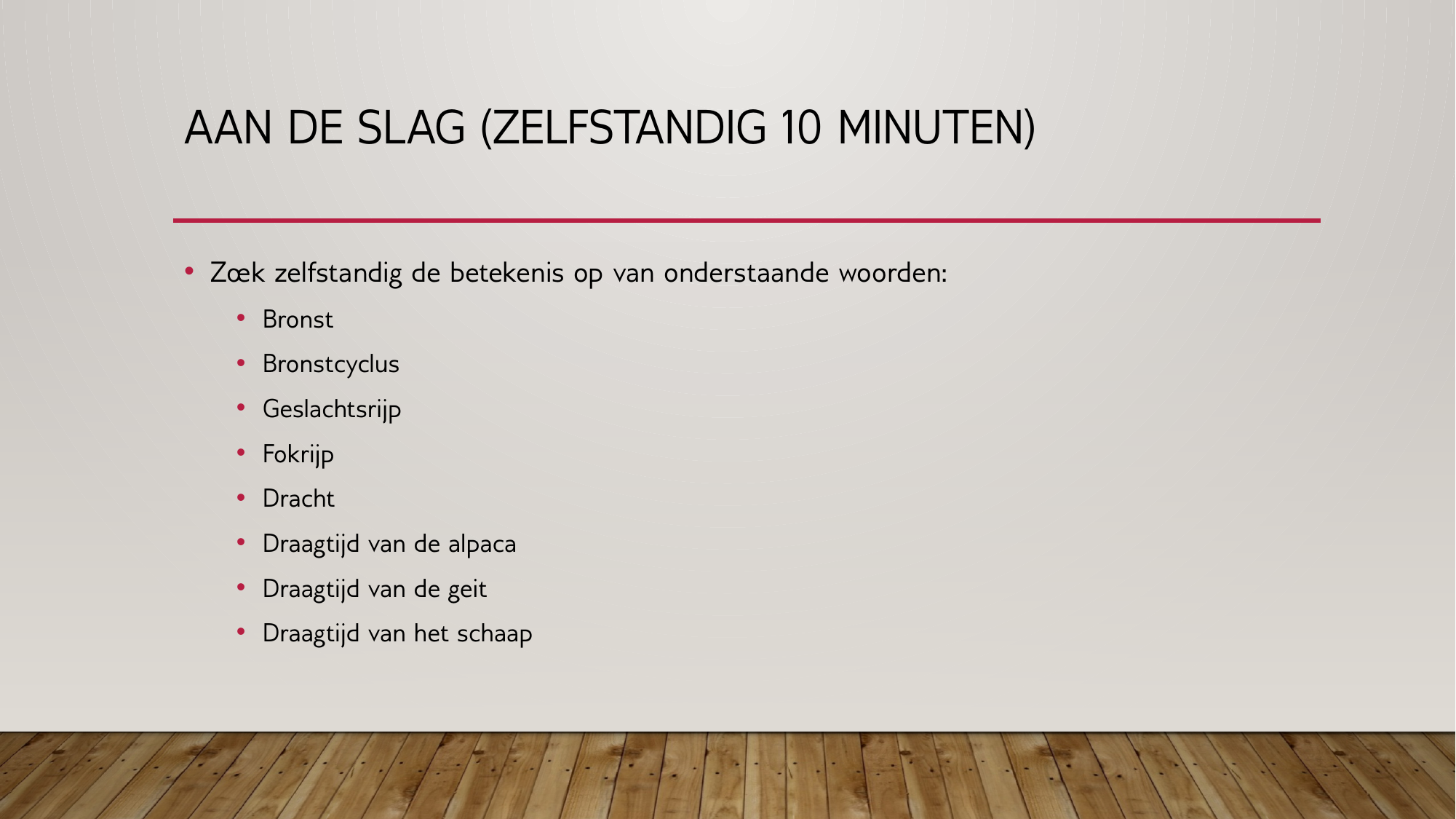

# Aan de slag (zelfstandig 10 minuten)
Zoek zelfstandig de betekenis op van onderstaande woorden:
Bronst
Bronstcyclus
Geslachtsrijp
Fokrijp
Dracht
Draagtijd van de alpaca
Draagtijd van de geit
Draagtijd van het schaap